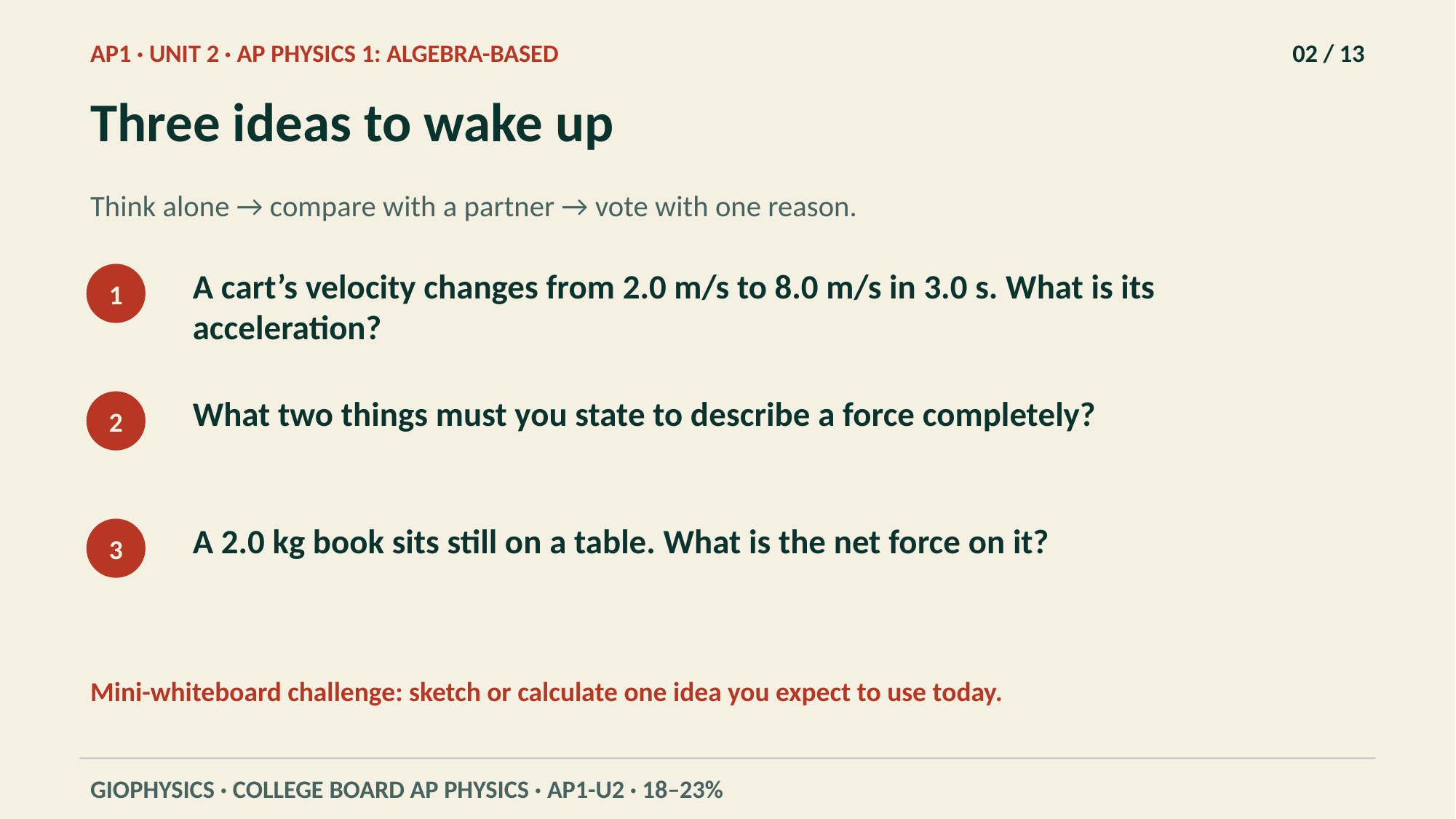

AP1 · UNIT 2 · AP PHYSICS 1: ALGEBRA-BASED
02 / 13
Three ideas to wake up
Think alone → compare with a partner → vote with one reason.
A cart’s velocity changes from 2.0 m/s to 8.0 m/s in 3.0 s. What is its acceleration?

1
What two things must you state to describe a force completely?

2
A 2.0 kg book sits still on a table. What is the net force on it?

3
Mini-whiteboard challenge: sketch or calculate one idea you expect to use today.

GIOPHYSICS · COLLEGE BOARD AP PHYSICS · AP1-U2 · 18–23%